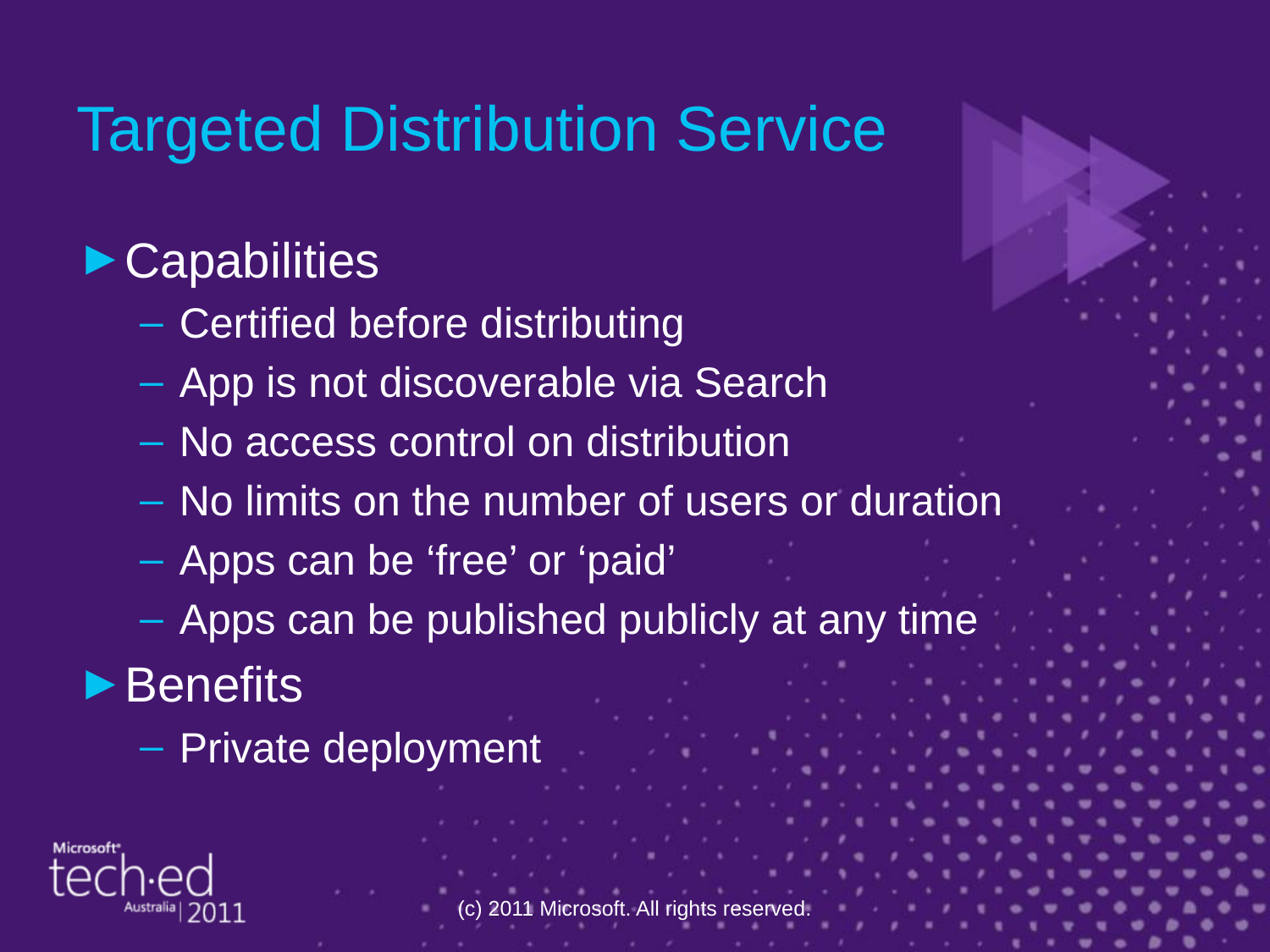

# Targeted Distribution Service
Capabilities
Certified before distributing
App is not discoverable via Search
No access control on distribution
No limits on the number of users or duration
Apps can be ‘free’ or ‘paid’
Apps can be published publicly at any time
Benefits
Private deployment

(c) 2011 Microsoft. All rights reserved.